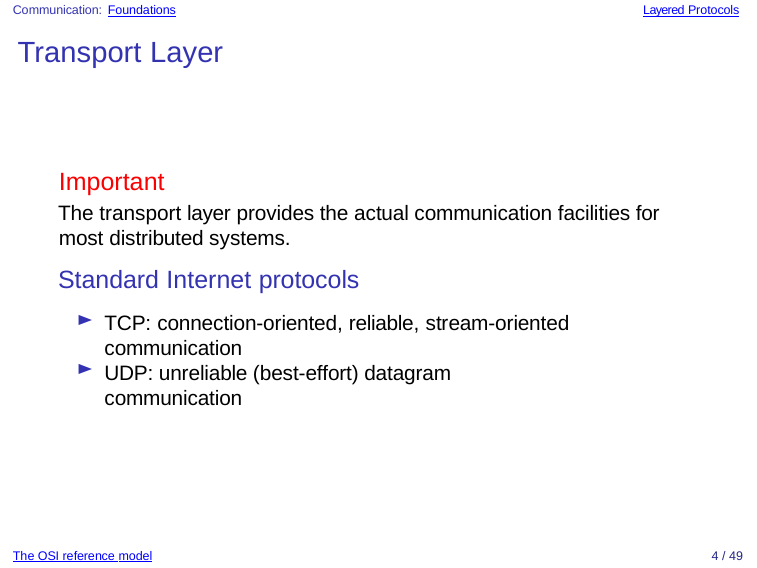

Communication: Foundations
Layered Protocols
Transport Layer
Important
The transport layer provides the actual communication facilities for  most distributed systems.
Standard Internet protocols
TCP: connection-oriented, reliable, stream-oriented  communication
UDP: unreliable (best-effort) datagram communication
The OSI reference model
4 / 49